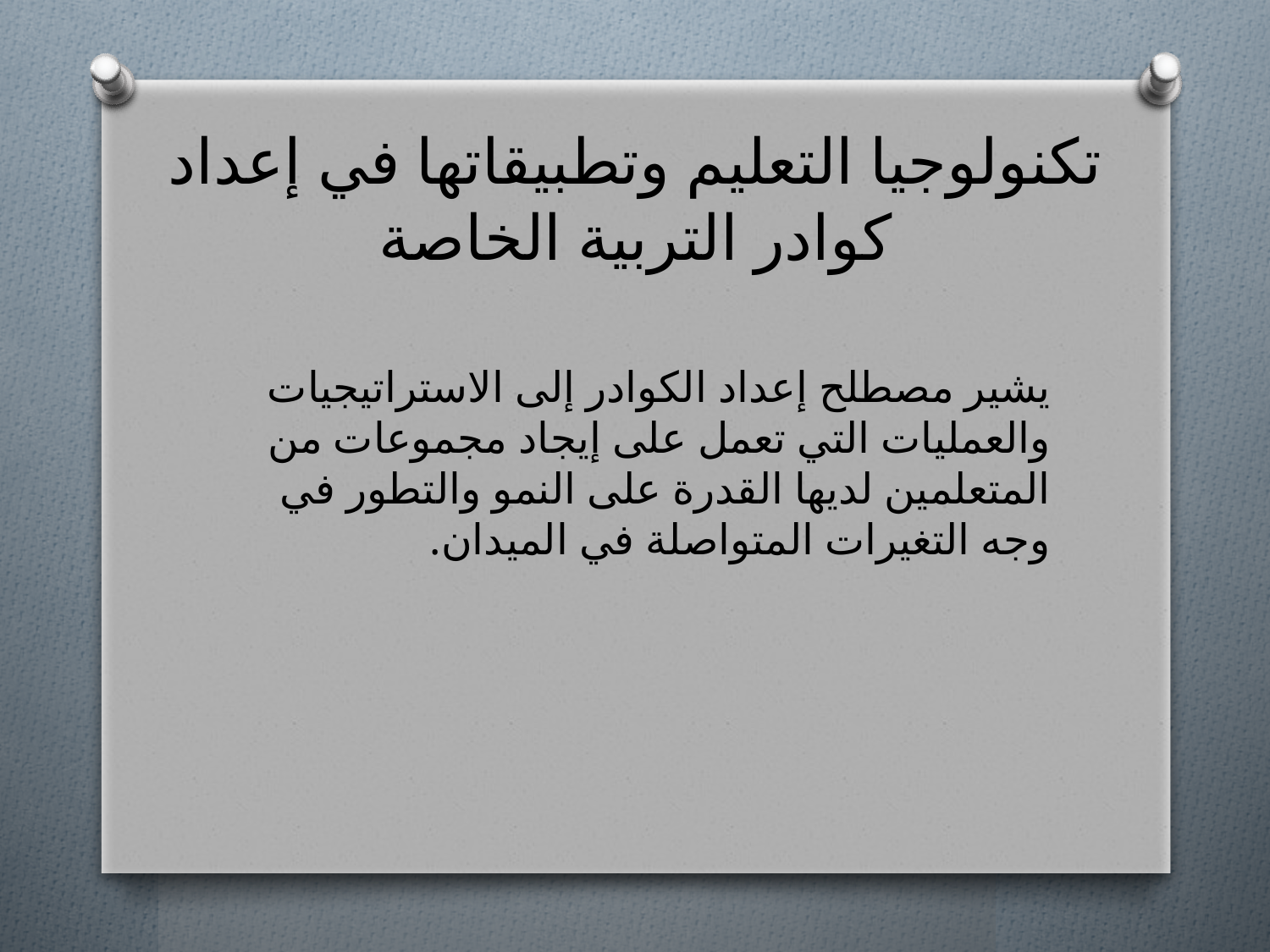

# تكنولوجيا التعليم وتطبيقاتها في إعداد كوادر التربية الخاصة

يشير مصطلح إعداد الكوادر إلى الاستراتيجيات والعمليات التي تعمل على إيجاد مجموعات من المتعلمين لديها القدرة على النمو والتطور في وجه التغيرات المتواصلة في الميدان.